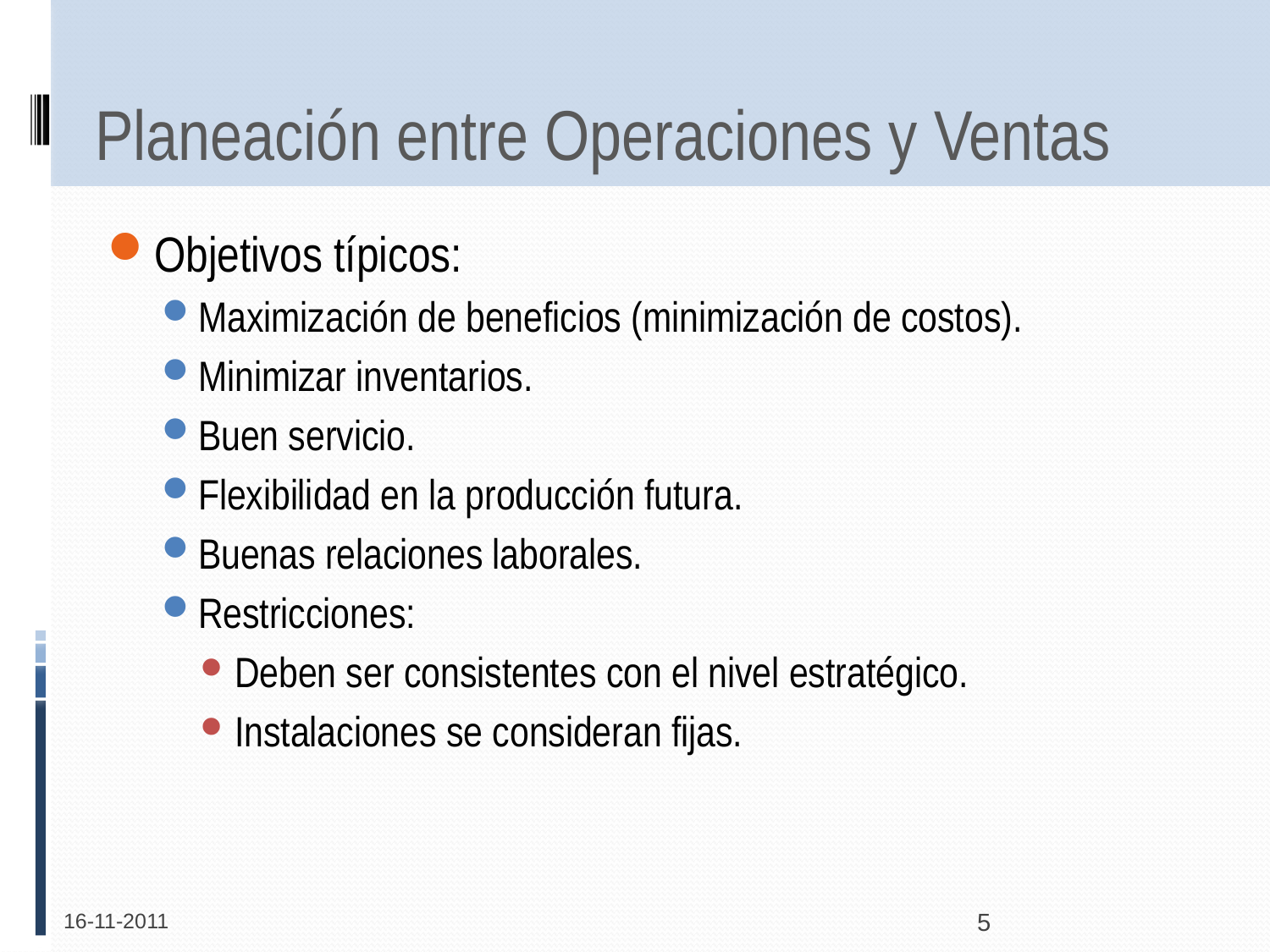

# Planeación entre Operaciones y Ventas
Objetivos típicos:
Maximización de beneficios (minimización de costos).
Minimizar inventarios.
Buen servicio.
Flexibilidad en la producción futura.
Buenas relaciones laborales.
Restricciones:
Deben ser consistentes con el nivel estratégico.
Instalaciones se consideran fijas.

16-11-2011
5